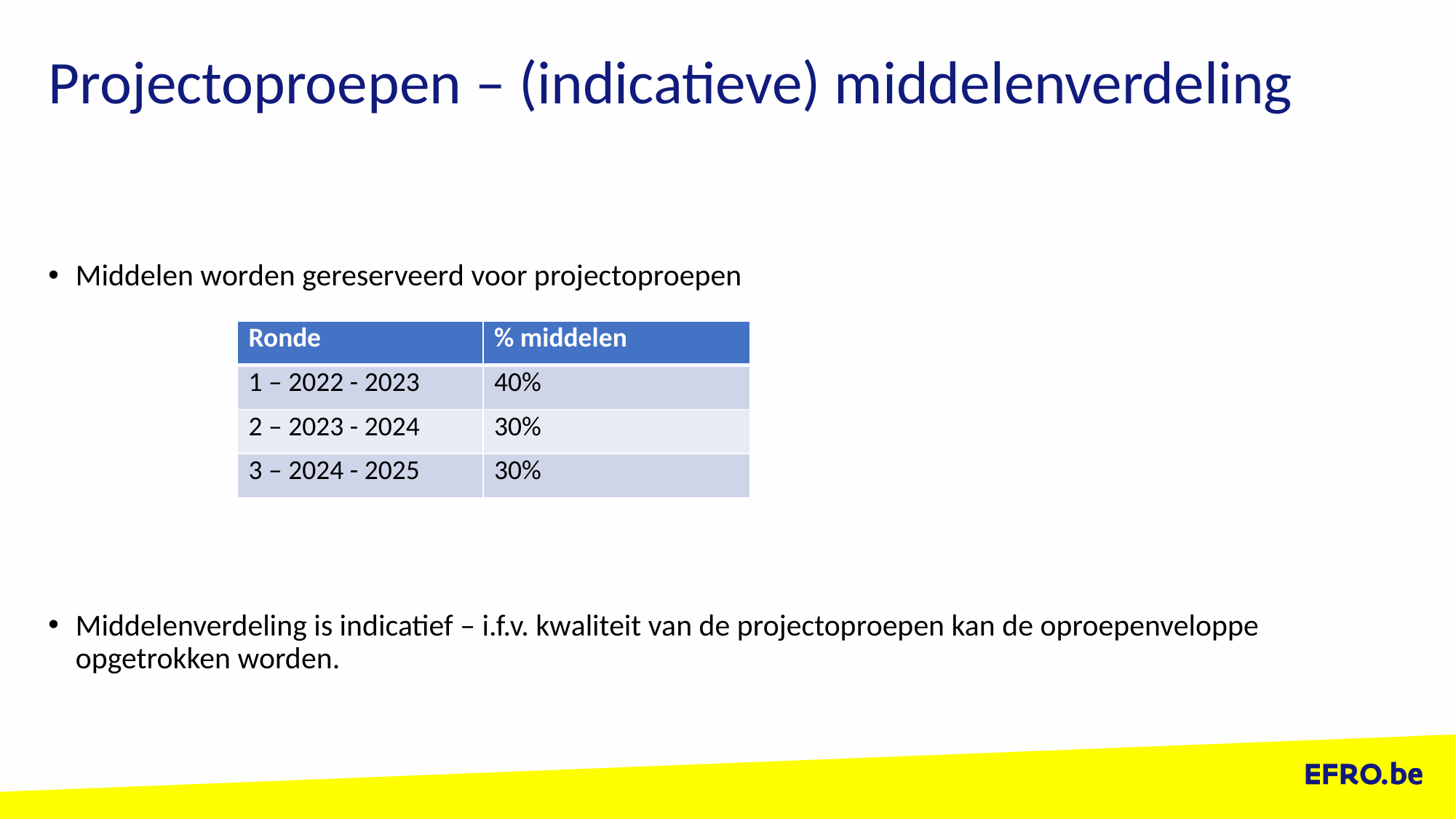

# Projectoproepen – (indicatieve) middelenverdeling

Middelen worden gereserveerd voor projectoproepen

Middelenverdeling is indicatief – i.f.v. kwaliteit van de projectoproepen kan de oproepenveloppe opgetrokken worden.
| Ronde | % middelen |
| --- | --- |
| 1 – 2022 - 2023 | 40% |
| 2 – 2023 - 2024 | 30% |
| 3 – 2024 - 2025 | 30% |